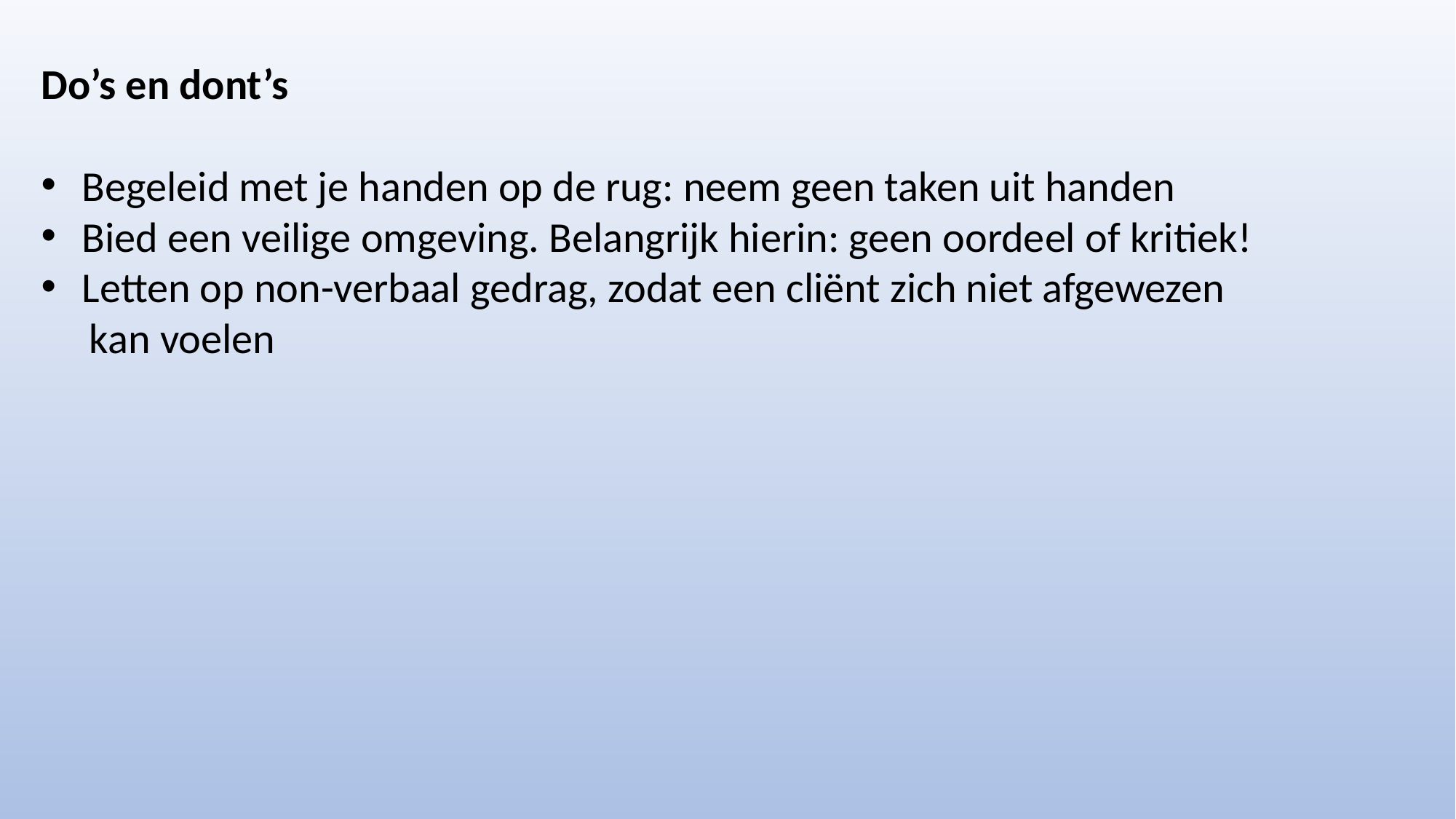

Do’s en dont’s

Begeleid met je handen op de rug: neem geen taken uit handen
Bied een veilige omgeving. Belangrijk hierin: geen oordeel of kritiek!
Letten op non-verbaal gedrag, zodat een cliënt zich niet afgewezen
     kan voelen